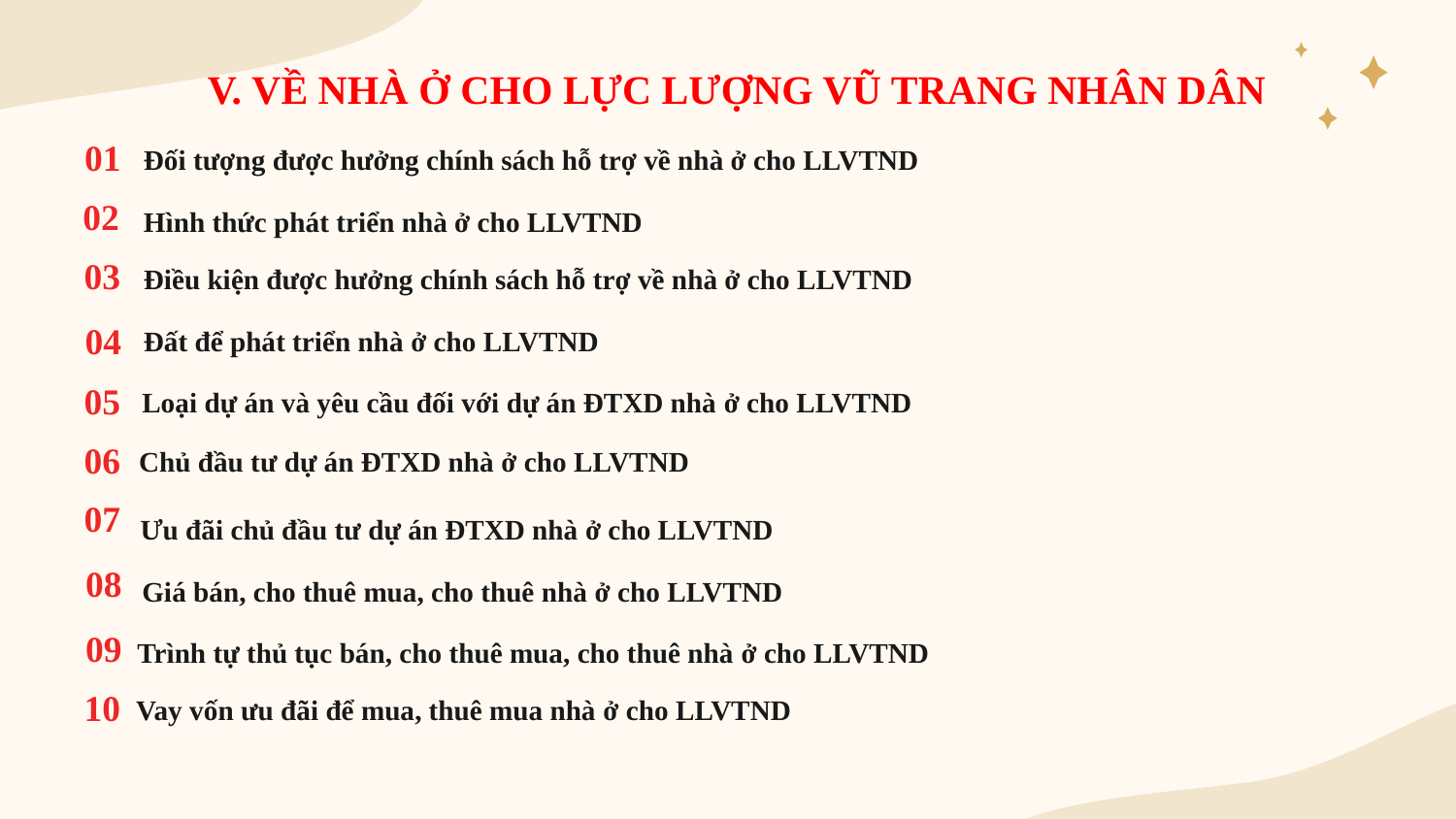

V. VỀ NHÀ Ở CHO LỰC LƯỢNG VŨ TRANG NHÂN DÂN
Đối tượng được hưởng chính sách hỗ trợ về nhà ở cho LLVTND
01
# Hình thức phát triển nhà ở cho LLVTND
02
03
Điều kiện được hưởng chính sách hỗ trợ về nhà ở cho LLVTND
Đất để phát triển nhà ở cho LLVTND
04
05
Loại dự án và yêu cầu đối với dự án ĐTXD nhà ở cho LLVTND
06
Chủ đầu tư dự án ĐTXD nhà ở cho LLVTND
07
Ưu đãi chủ đầu tư dự án ĐTXD nhà ở cho LLVTND
08
Giá bán, cho thuê mua, cho thuê nhà ở cho LLVTND
09
Trình tự thủ tục bán, cho thuê mua, cho thuê nhà ở cho LLVTND
10
Vay vốn ưu đãi để mua, thuê mua nhà ở cho LLVTND